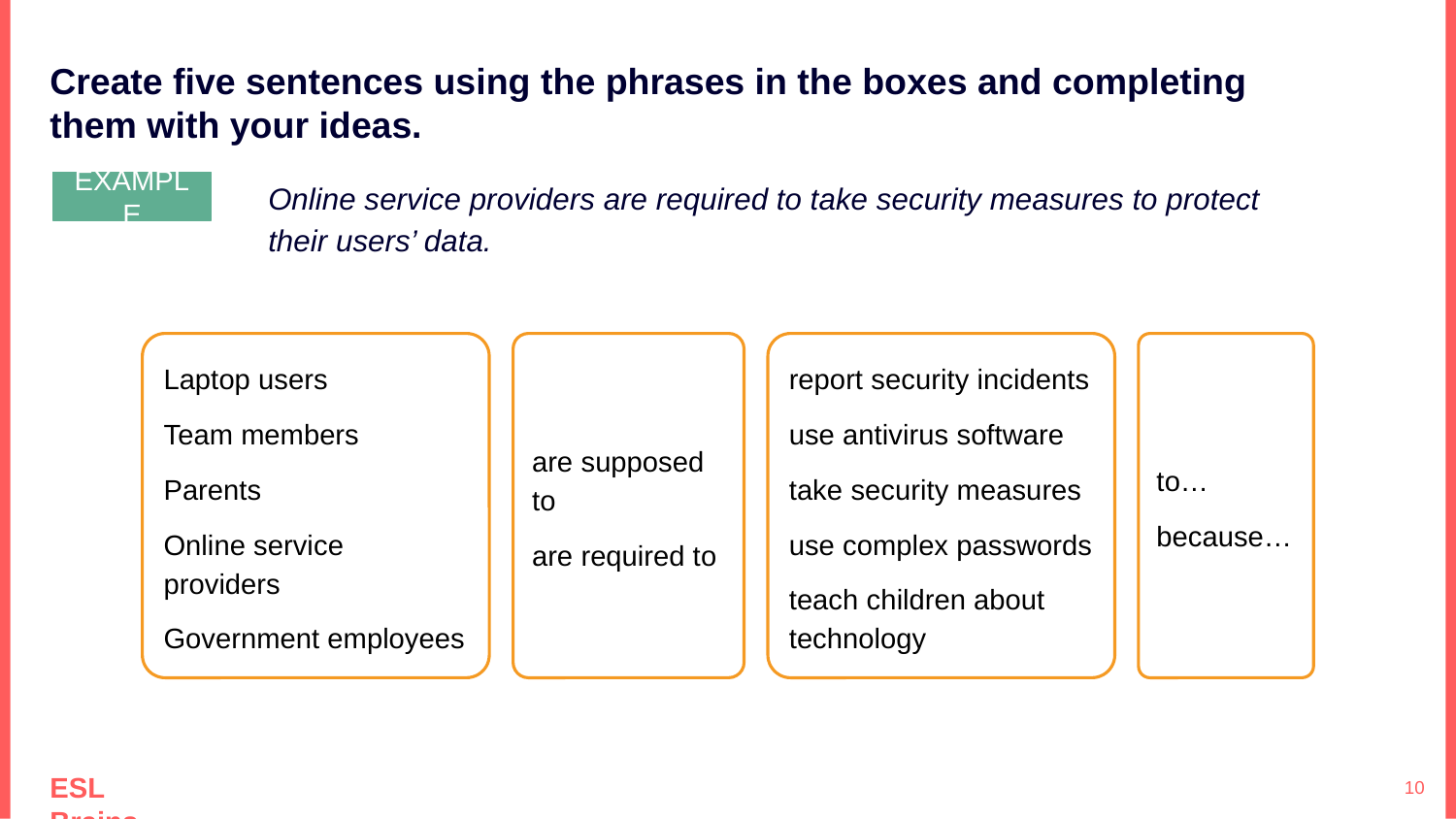

Create five sentences using the phrases in the boxes and completing them with your ideas.
Online service providers are required to take security measures to protect their users’ data.
EXAMPLE
Laptop users
Team members
Parents
Online service providers
Government employees
are supposed to
are required to
report security incidents
use antivirus software
take security measures
use complex passwords
teach children about technology
to…
because…
10